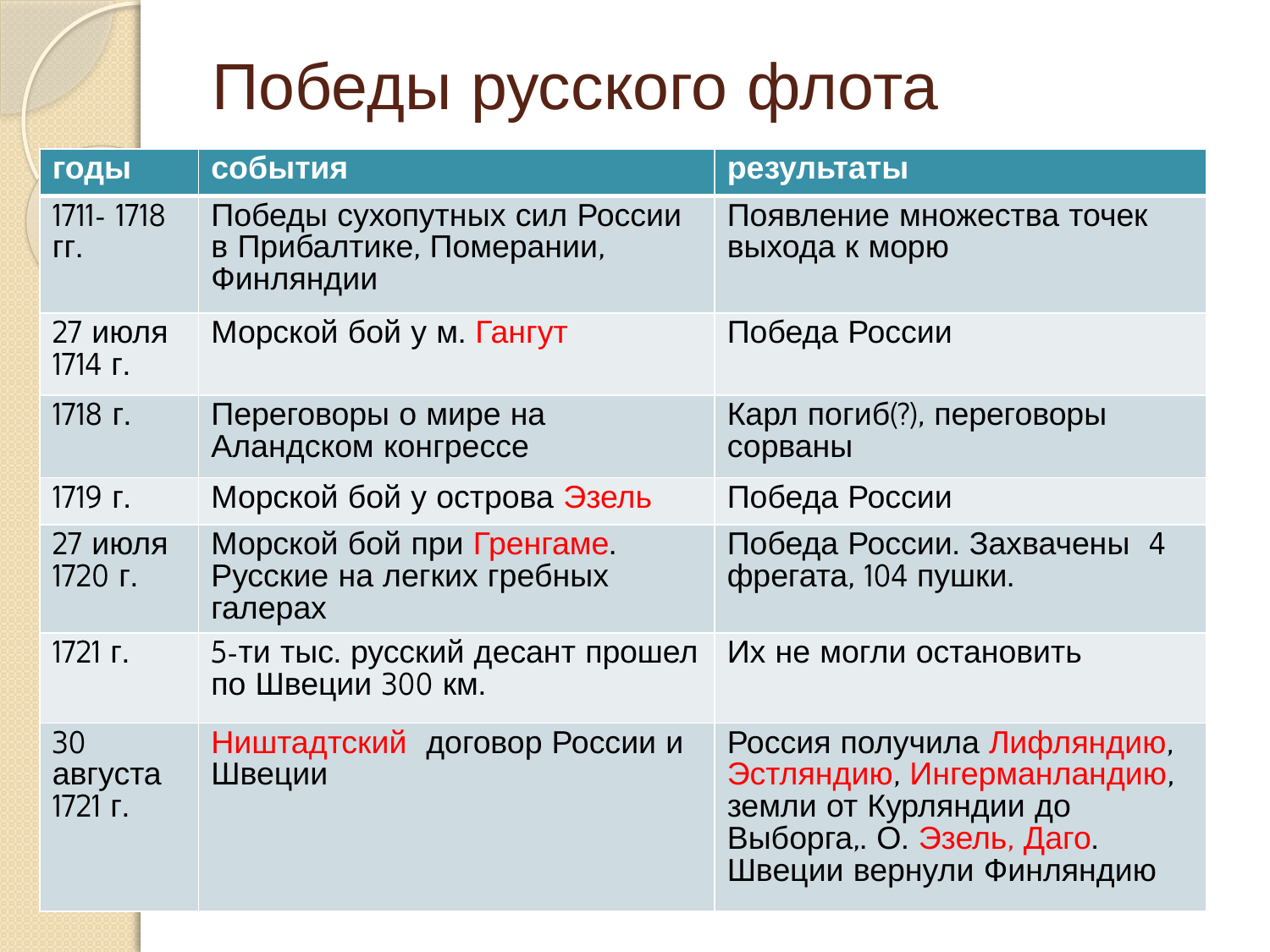

# Победы русского флота
| годы | события | результаты |
| --- | --- | --- |
| 1711- 1718 гг. | Победы сухопутных сил России в Прибалтике, Померании, Финляндии | Появление множества точек выхода к морю |
| 27 июля 1714 г. | Морской бой у м. Гангут | Победа России |
| 1718 г. | Переговоры о мире на Аландском конгрессе | Карл погиб(?), переговоры сорваны |
| 1719 г. | Морской бой у острова Эзель | Победа России |
| 27 июля 1720 г. | Морской бой при Гренгаме. Русские на легких гребных галерах | Победа России. Захвачены 4 фрегата, 104 пушки. |
| 1721 г. | 5-ти тыс. русский десант прошел по Швеции 300 км. | Их не могли остановить |
| 30 августа 1721 г. | Ништадтский договор России и Швеции | Россия получила Лифляндию, Эстляндию, Ингерманландию, земли от Курляндии до Выборга,. О. Эзель, Даго. Швеции вернули Финляндию |